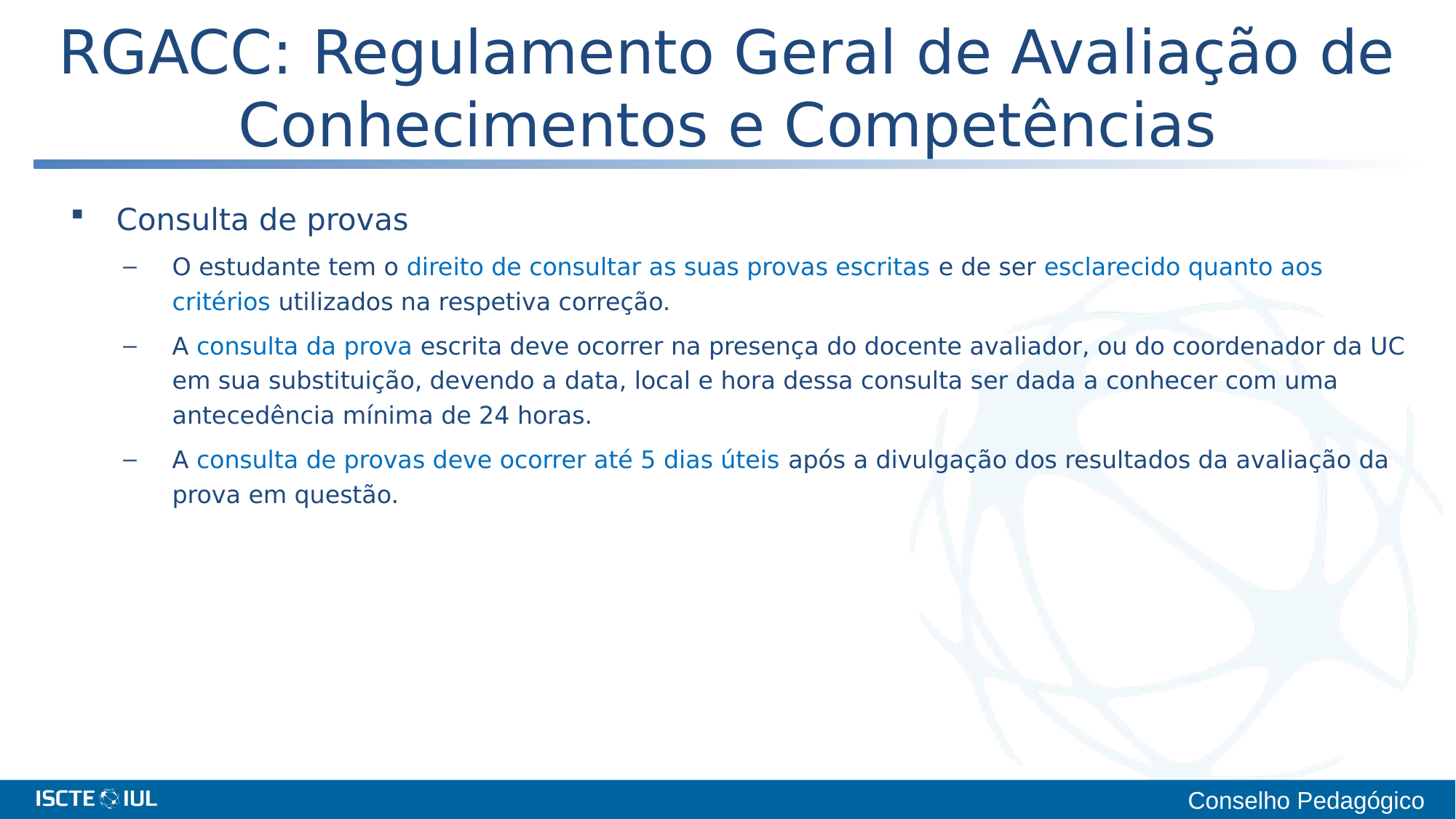

# RGACC: Regulamento Geral de Avaliação de Conhecimentos e Competências
Consulta de provas
O estudante tem o direito de consultar as suas provas escritas e de ser esclarecido quanto aos critérios utilizados na respetiva correção.
A consulta da prova escrita deve ocorrer na presença do docente avaliador, ou do coordenador da UC em sua substituição, devendo a data, local e hora dessa consulta ser dada a conhecer com uma antecedência mínima de 24 horas.
A consulta de provas deve ocorrer até 5 dias úteis após a divulgação dos resultados da avaliação da prova em questão.